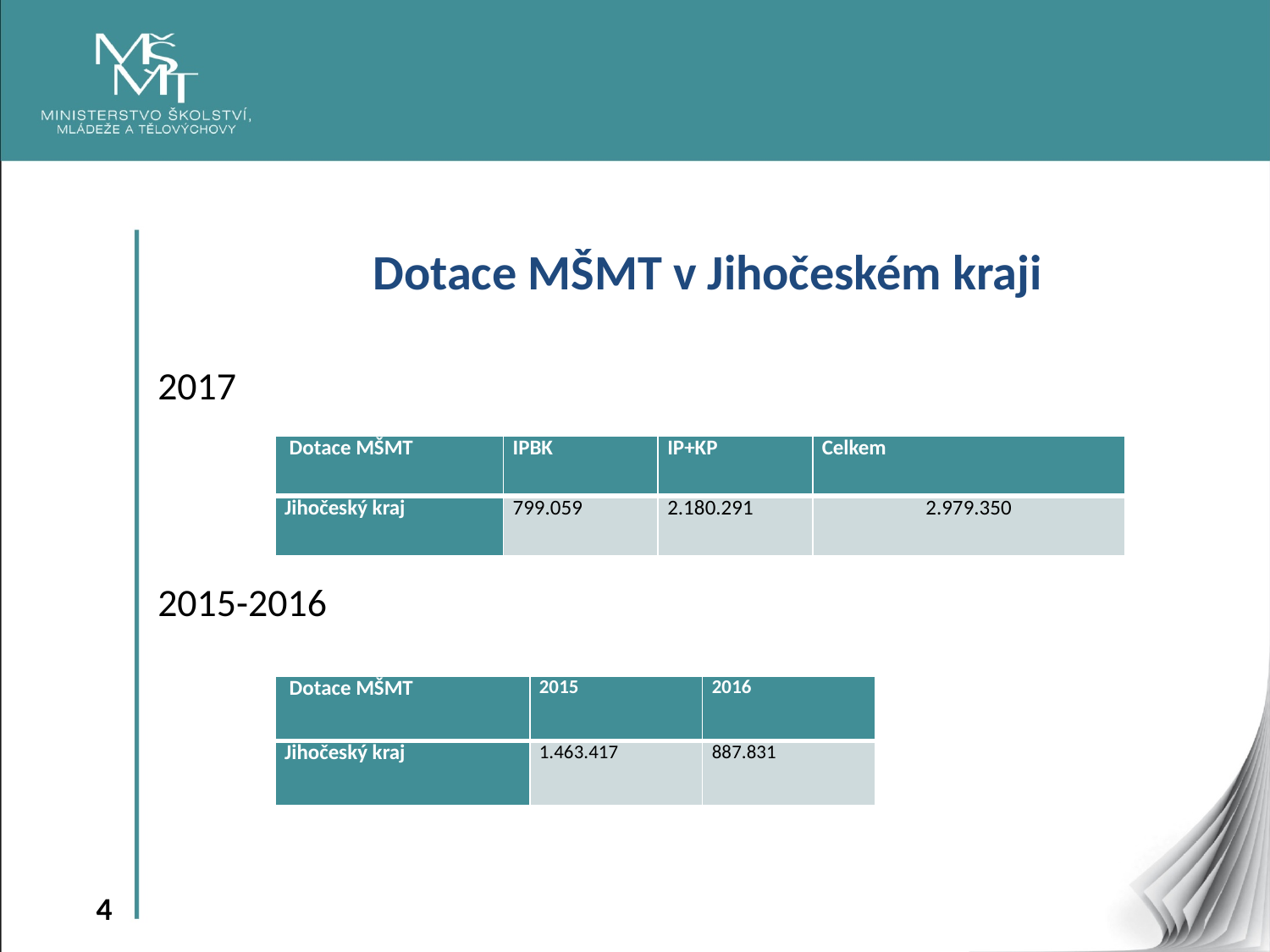

Dotace MŠMT v Jihočeském kraji

2017

2015-2016

| Dotace MŠMT | IPBK | IP+KP | Celkem |
| --- | --- | --- | --- |
| Jihočeský kraj | 799.059 | 2.180.291 | 2.979.350 |
| Dotace MŠMT | 2015 | 2016 |
| --- | --- | --- |
| Jihočeský kraj | 1.463.417 | 887.831 |